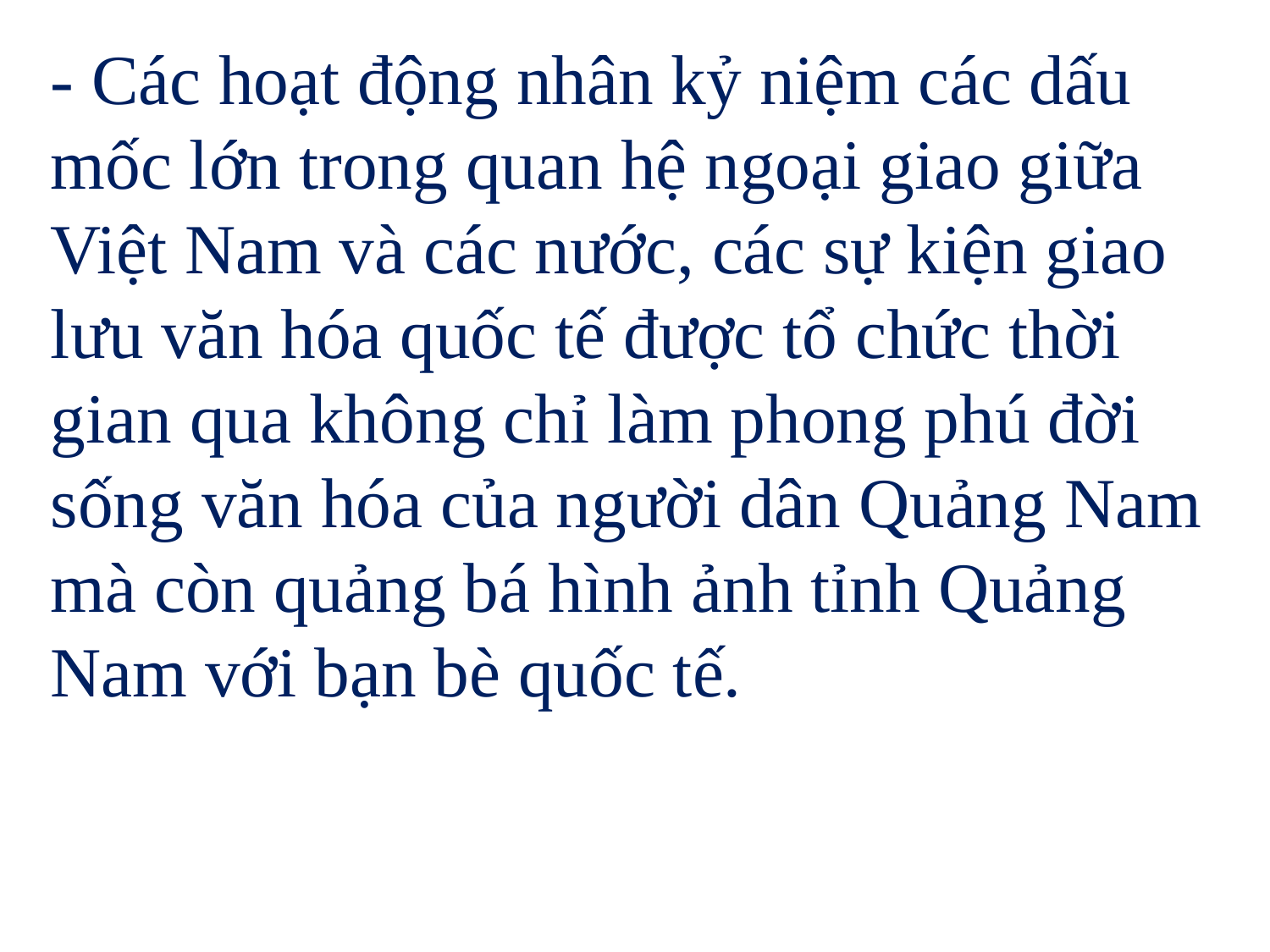

- Các hoạt động nhân kỷ niệm các dấu mốc lớn trong quan hệ ngoại giao giữa Việt Nam và các nước, các sự kiện giao lưu văn hóa quốc tế được tổ chức thời gian qua không chỉ làm phong phú đời sống văn hóa của người dân Quảng Nam mà còn quảng bá hình ảnh tỉnh Quảng Nam với bạn bè quốc tế.